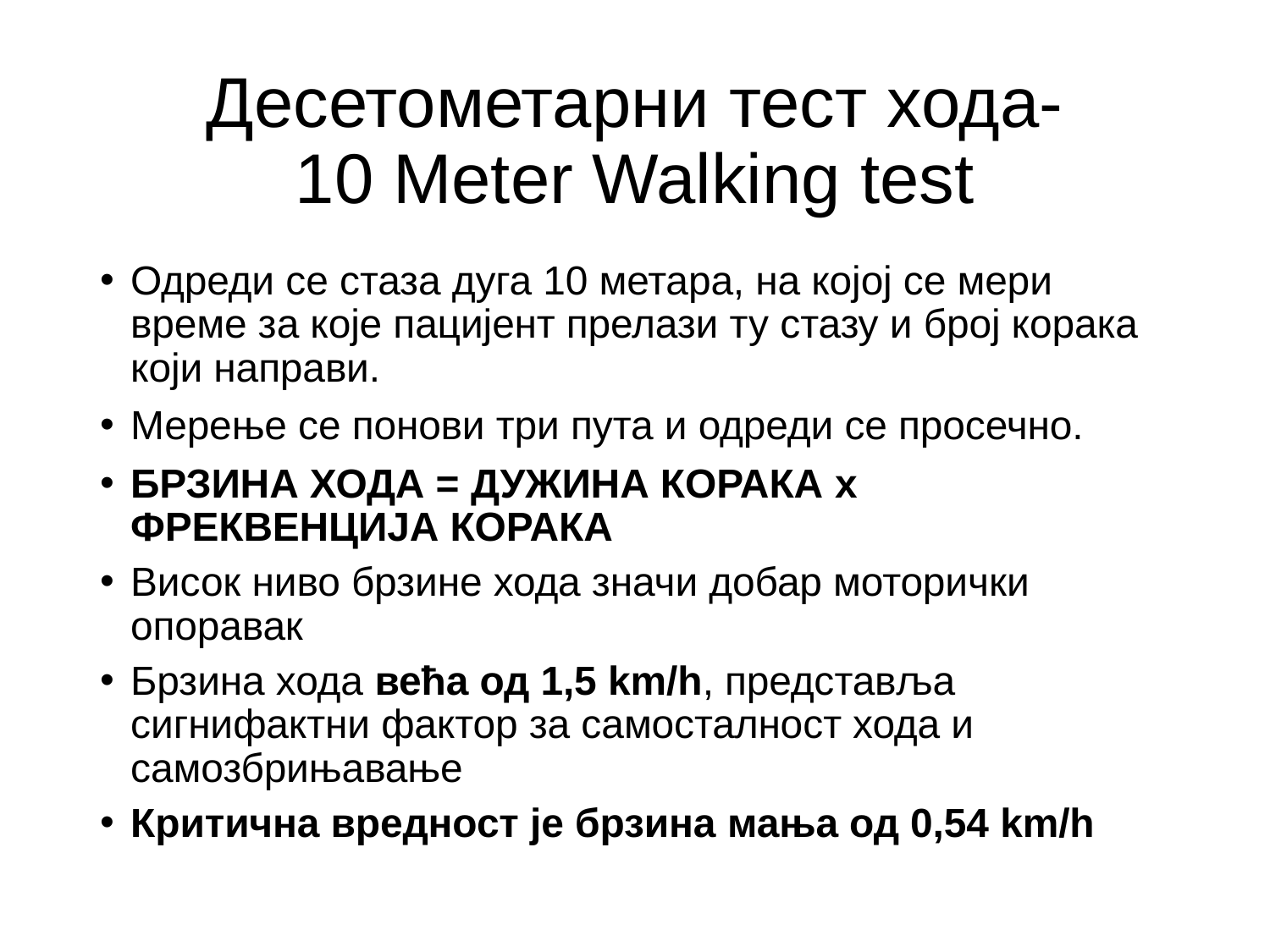

# Десетометарни тест хода- 10 Meter Walking test
Одреди се стаза дуга 10 метара, на којој се мери време за које пацијент прелази ту стазу и број корака који направи.
Мерење се понови три пута и одреди се просечно.
БРЗИНА ХОДА = ДУЖИНА КОРАКА x ФРЕКВЕНЦИЈА КОРАКА
Висок ниво брзине хода значи добар моторички опоравак
Брзина хода већа од 1,5 km/h, представља сигнифактни фактор за самосталност хода и самозбрињавање
Критична вредност је брзина мања од 0,54 km/h